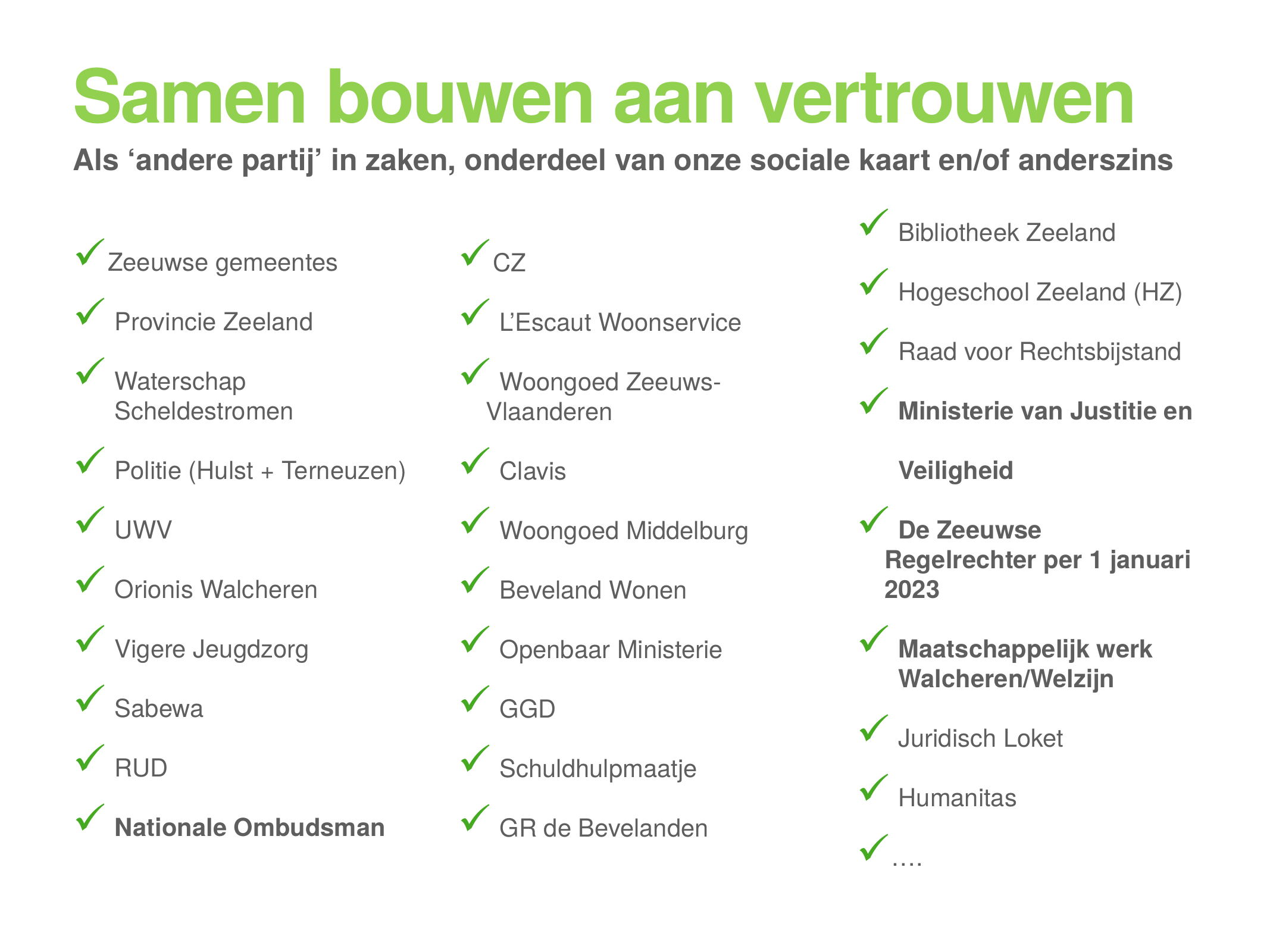

# Samen bouwen aan vertrouwen
Als ‘andere partij’ in zaken, onderdeel van onze sociale kaart en/of anderszins
 Bibliotheek Zeeland
 Hogeschool Zeeland (HZ)
 Raad voor Rechtsbijstand
 Ministerie van Justitie en
  Veiligheid
 De Zeeuwse Regelrechter per 1 januari 2023
 Maatschappelijk werk
  Walcheren/Welzijn
 Juridisch Loket

 Humanitas
….

Zeeuwse gemeentes
 Provincie Zeeland
 Waterschap
  Scheldestromen
 Politie (Hulst + Terneuzen)
 UWV
 Orionis Walcheren
 Vigere Jeugdzorg
 Sabewa
 RUD
 Nationale Ombudsman

CZ
 L’Escaut Woonservice
 Woongoed Zeeuws-Vlaanderen
 Clavis
 Woongoed Middelburg
 Beveland Wonen
 Openbaar Ministerie
 GGD
 Schuldhulpmaatje
 GR de Bevelanden